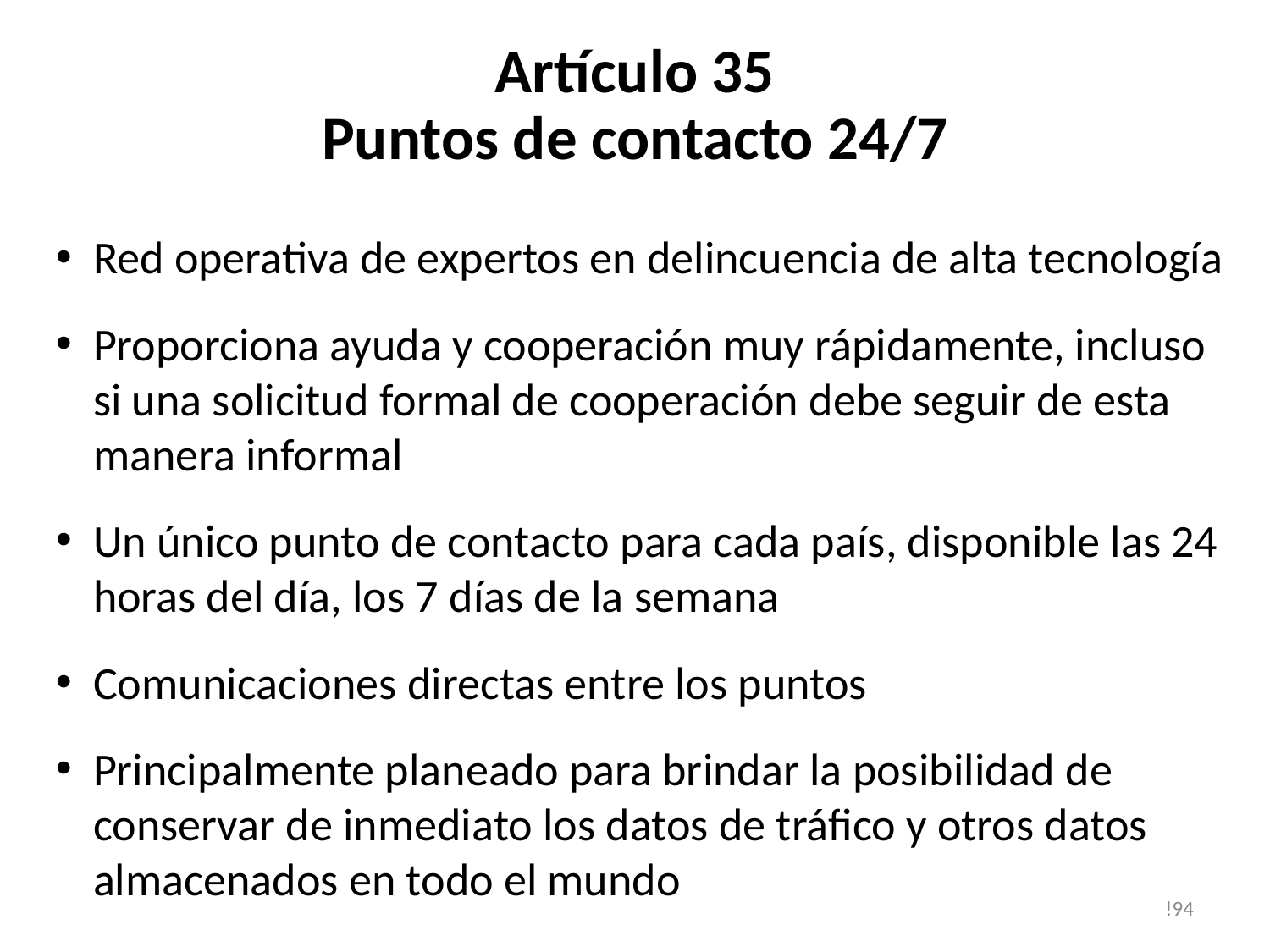

Artículo 35
Puntos de contacto 24/7
Red operativa de expertos en delincuencia de alta tecnología
Proporciona ayuda y cooperación muy rápidamente, incluso si una solicitud formal de cooperación debe seguir de esta manera informal
Un único punto de contacto para cada país, disponible las 24 horas del día, los 7 días de la semana
Comunicaciones directas entre los puntos
Principalmente planeado para brindar la posibilidad de conservar de inmediato los datos de tráfico y otros datos almacenados en todo el mundo
!94